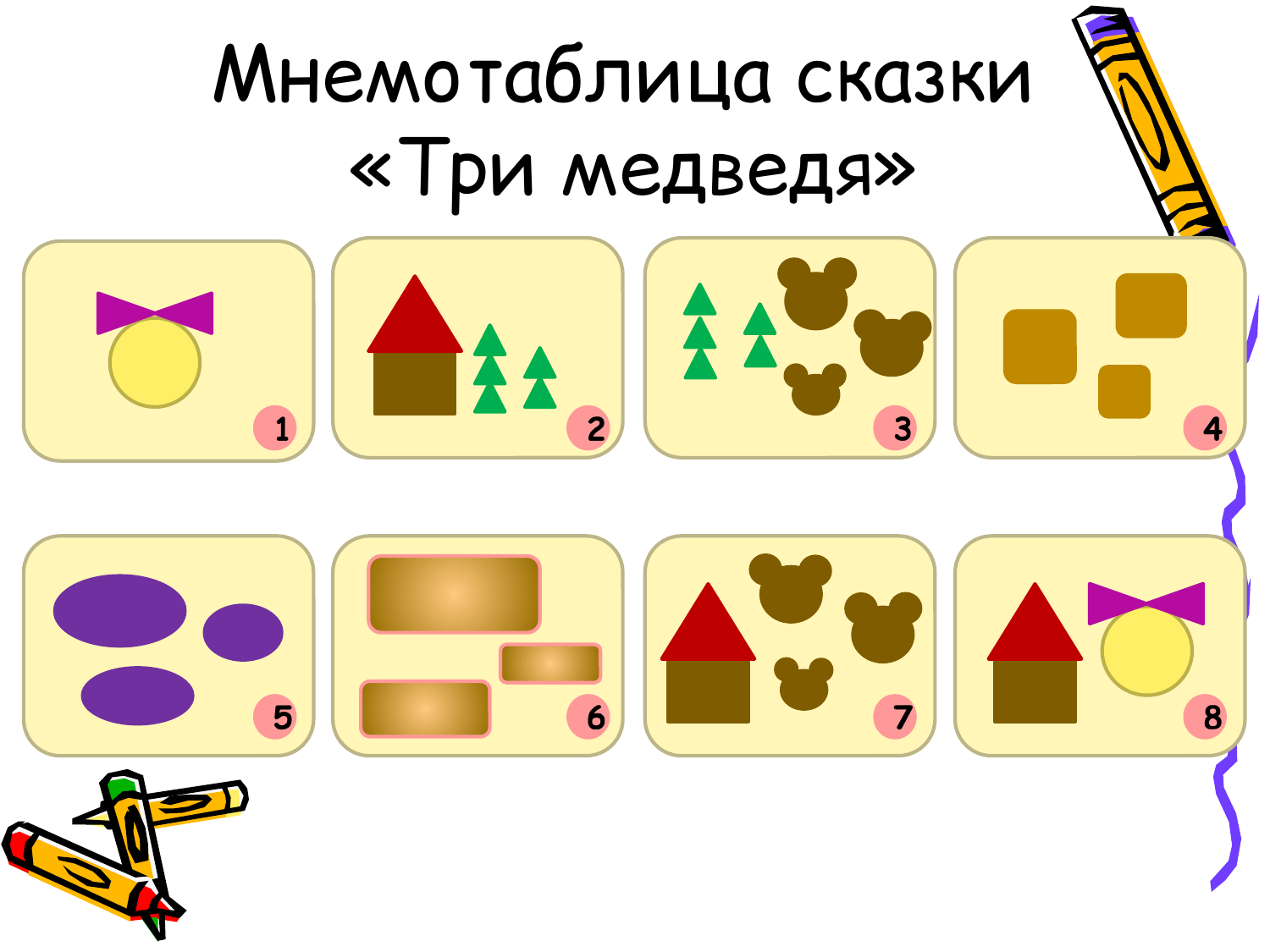

# Мнемотаблица сказки «Три медведя»

1
2
3
4

5
6
7
8